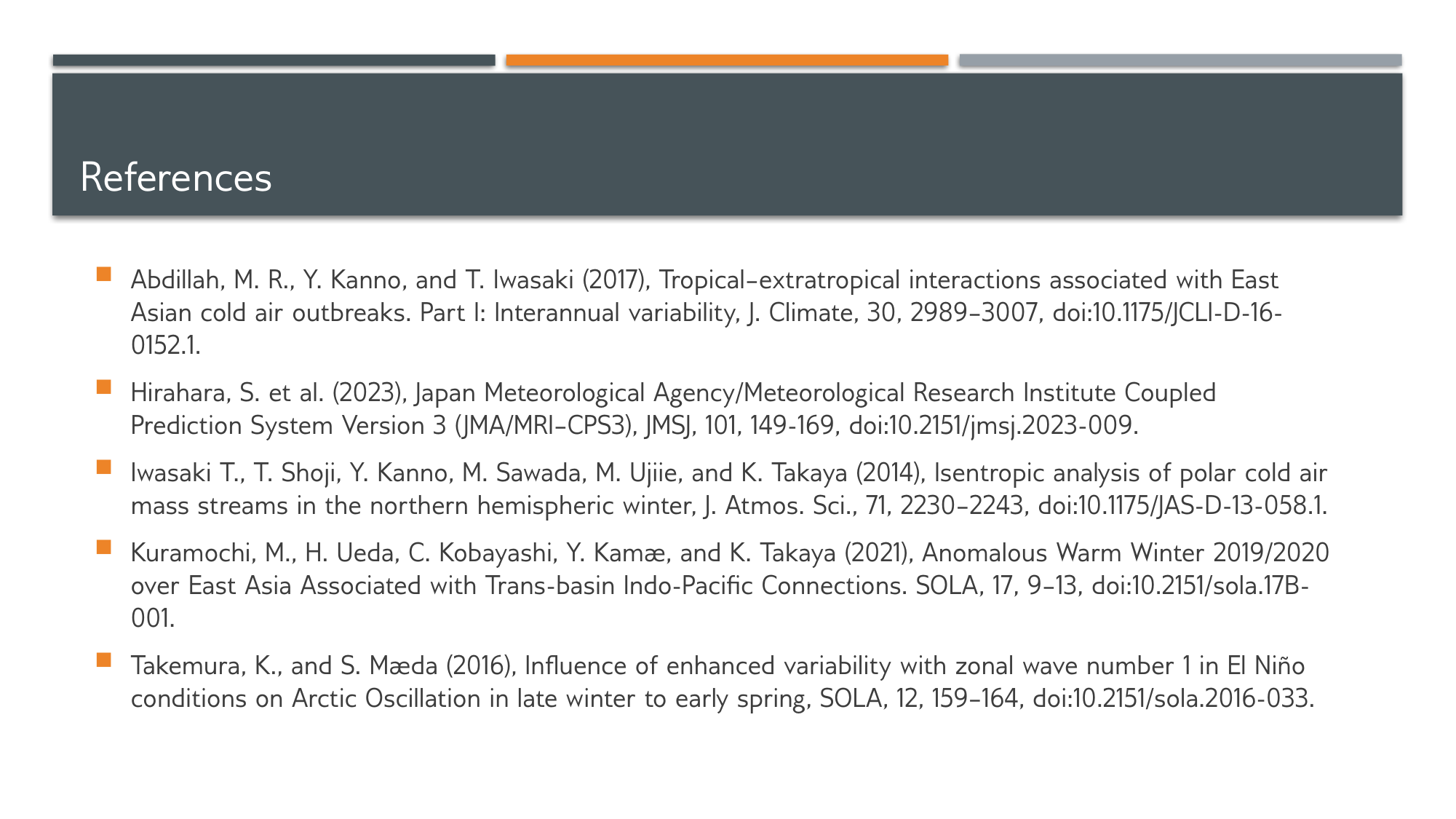

# References
Abdillah, M. R., Y. Kanno, and T. Iwasaki (2017), Tropical–extratropical interactions associated with East Asian cold air outbreaks. Part I: Interannual variability, J. Climate, 30, 2989–3007, doi:10.1175/JCLI-D-16-0152.1.
Hirahara, S. et al. (2023), Japan Meteorological Agency/Meteorological Research Institute Coupled Prediction System Version 3 (JMA/MRI–CPS3), JMSJ, 101, 149-169, doi:10.2151/jmsj.2023-009.
Iwasaki T., T. Shoji, Y. Kanno, M. Sawada, M. Ujiie, and K. Takaya (2014), Isentropic analysis of polar cold air mass streams in the northern hemispheric winter, J. Atmos. Sci., 71, 2230–2243, doi:10.1175/JAS-D-13-058.1.
Kuramochi, M., H. Ueda, C. Kobayashi, Y. Kamae, and K. Takaya (2021), Anomalous Warm Winter 2019/2020 over East Asia Associated with Trans-basin Indo-Pacific Connections. SOLA, 17, 9–13, doi:10.2151/sola.17B-001.
Takemura, K., and S. Maeda (2016), Influence of enhanced variability with zonal wave number 1 in El Niño conditions on Arctic Oscillation in late winter to early spring, SOLA, 12, 159–164, doi:10.2151/sola.2016-033.